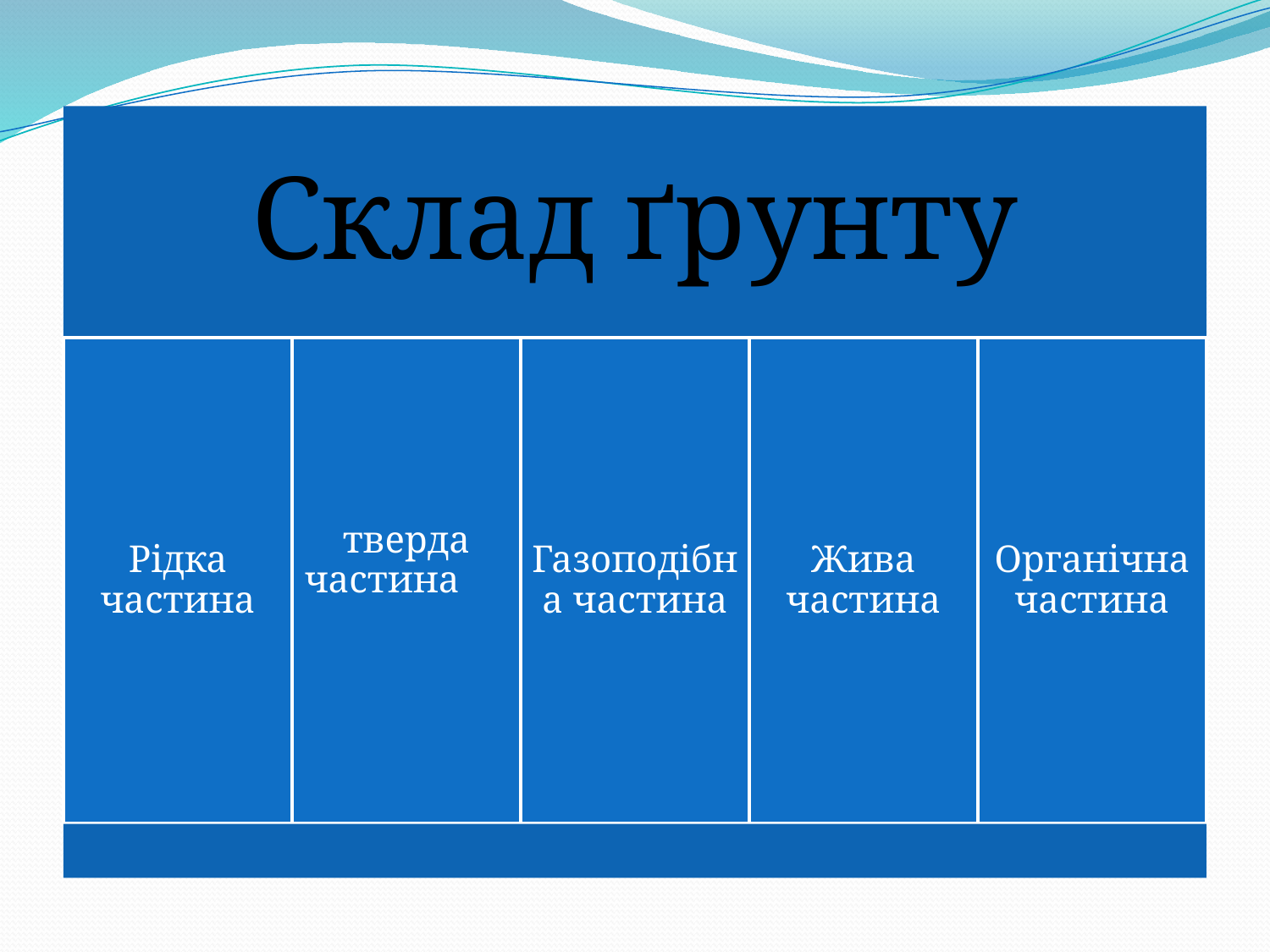

#
Склад ґрунту
Рідка частина
тверда частина
Газоподібна частина
Жива частина
Органічна частина